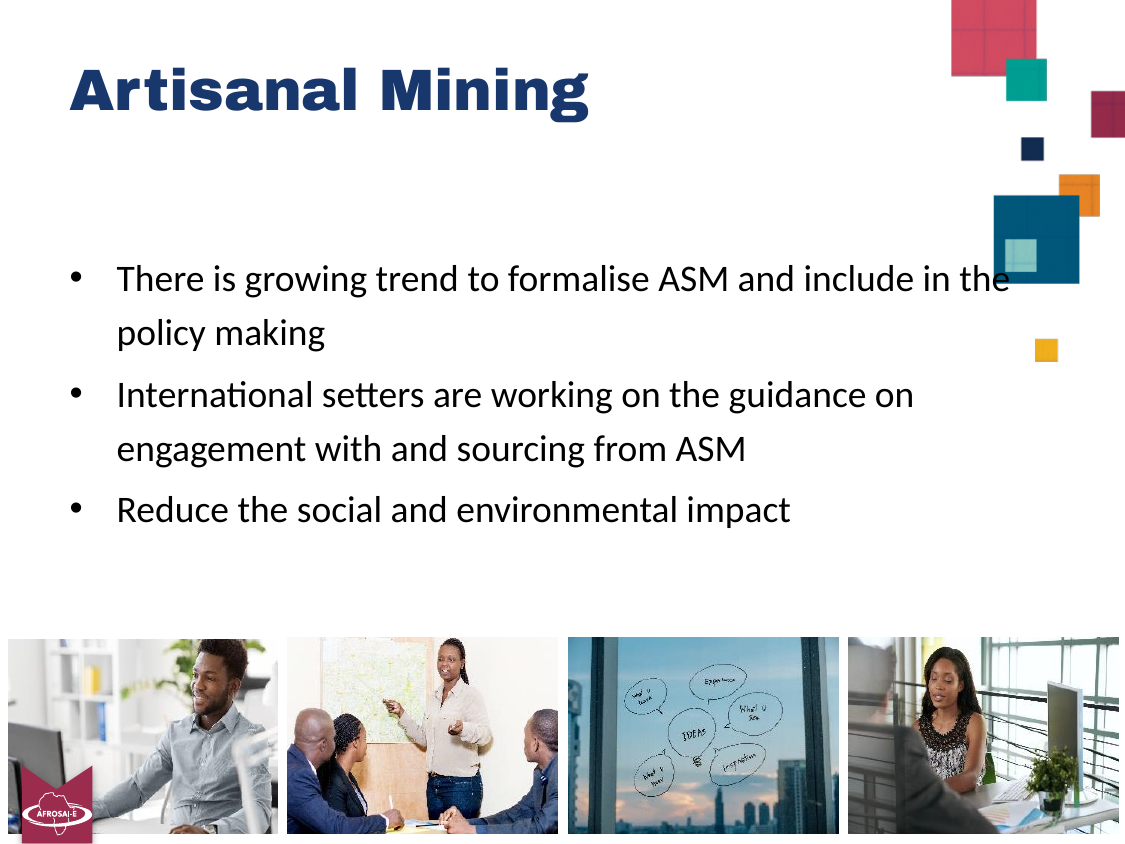

# Artisanal Mining

There is growing trend to formalise ASM and include in the policy making
International setters are working on the guidance on engagement with and sourcing from ASM
Reduce the social and environmental impact